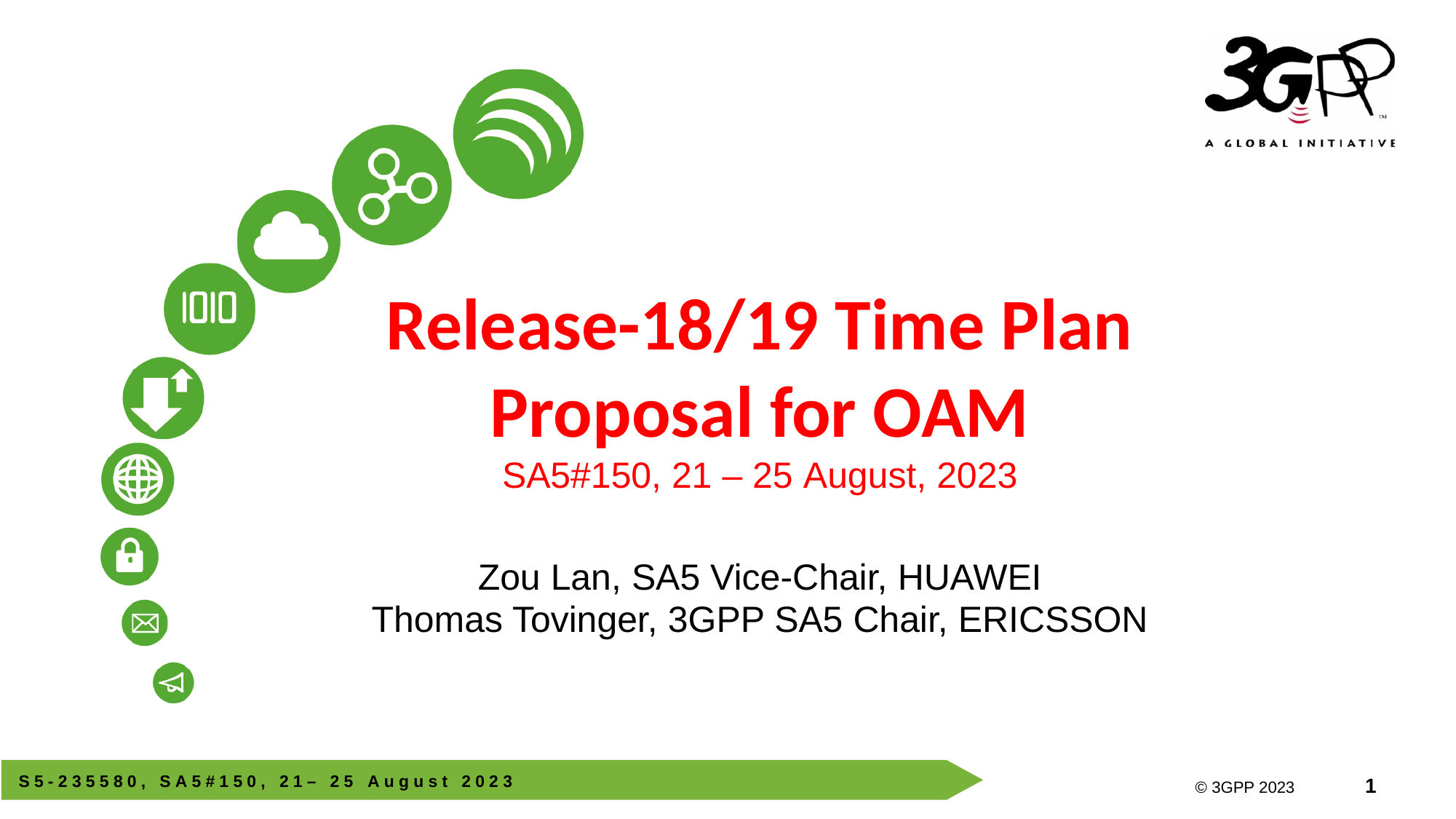

# Release-18/19 Time Plan Proposal for OAM SA5#150, 21 – 25 August, 2023
Zou Lan, SA5 Vice-Chair, HUAWEI
Thomas Tovinger, 3GPP SA5 Chair, ERICSSON